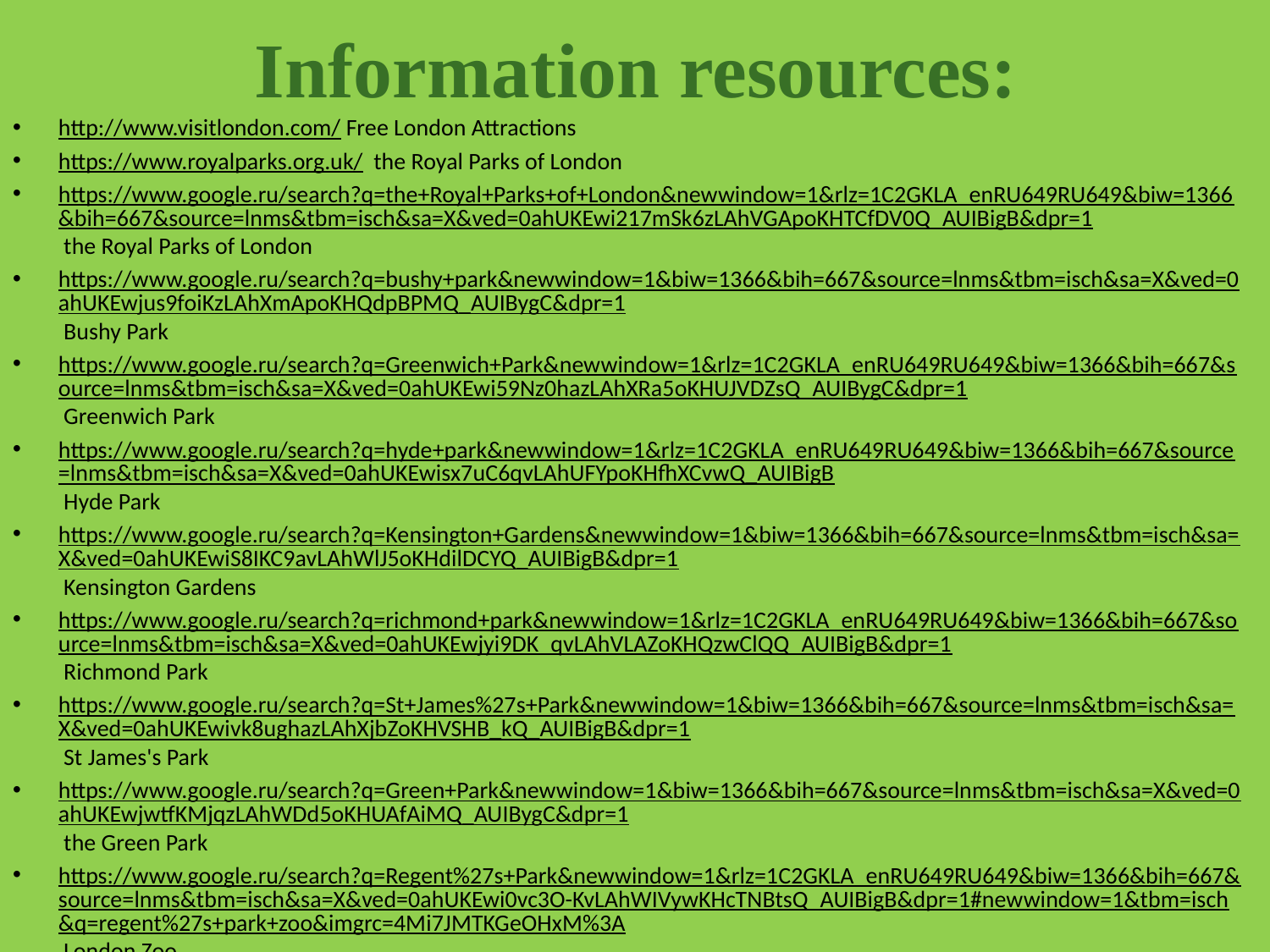

# Information resources:
http://www.visitlondon.com/ Free London Attractions
https://www.royalparks.org.uk/  the Royal Parks of London
https://www.google.ru/search?q=the+Royal+Parks+of+London&newwindow=1&rlz=1C2GKLA_enRU649RU649&biw=1366&bih=667&source=lnms&tbm=isch&sa=X&ved=0ahUKEwi217mSk6zLAhVGApoKHTCfDV0Q_AUIBigB&dpr=1 the Royal Parks of London
https://www.google.ru/search?q=bushy+park&newwindow=1&biw=1366&bih=667&source=lnms&tbm=isch&sa=X&ved=0ahUKEwjus9foiKzLAhXmApoKHQdpBPMQ_AUIBygC&dpr=1 Bushy Park
https://www.google.ru/search?q=Greenwich+Park&newwindow=1&rlz=1C2GKLA_enRU649RU649&biw=1366&bih=667&source=lnms&tbm=isch&sa=X&ved=0ahUKEwi59Nz0hazLAhXRa5oKHUJVDZsQ_AUIBygC&dpr=1 Greenwich Park
https://www.google.ru/search?q=hyde+park&newwindow=1&rlz=1C2GKLA_enRU649RU649&biw=1366&bih=667&source=lnms&tbm=isch&sa=X&ved=0ahUKEwisx7uC6qvLAhUFYpoKHfhXCvwQ_AUIBigB Hyde Park
https://www.google.ru/search?q=Kensington+Gardens&newwindow=1&biw=1366&bih=667&source=lnms&tbm=isch&sa=X&ved=0ahUKEwiS8IKC9avLAhWlJ5oKHdilDCYQ_AUIBigB&dpr=1 Kensington Gardens
https://www.google.ru/search?q=richmond+park&newwindow=1&rlz=1C2GKLA_enRU649RU649&biw=1366&bih=667&source=lnms&tbm=isch&sa=X&ved=0ahUKEwjyi9DK_qvLAhVLAZoKHQzwClQQ_AUIBigB&dpr=1 Richmond Park
https://www.google.ru/search?q=St+James%27s+Park&newwindow=1&biw=1366&bih=667&source=lnms&tbm=isch&sa=X&ved=0ahUKEwivk8ughazLAhXjbZoKHVSHB_kQ_AUIBigB&dpr=1 St James's Park
https://www.google.ru/search?q=Green+Park&newwindow=1&biw=1366&bih=667&source=lnms&tbm=isch&sa=X&ved=0ahUKEwjwtfKMjqzLAhWDd5oKHUAfAiMQ_AUIBygC&dpr=1 the Green Park
https://www.google.ru/search?q=Regent%27s+Park&newwindow=1&rlz=1C2GKLA_enRU649RU649&biw=1366&bih=667&source=lnms&tbm=isch&sa=X&ved=0ahUKEwi0vc3O-KvLAhWIVywKHcTNBtsQ_AUIBigB&dpr=1#newwindow=1&tbm=isch&q=regent%27s+park+zoo&imgrc=4Mi7JMTKGeOHxM%3A London Zoo
https://www.google.ru/search?q=Regent%27s+Park&newwindow=1&rlz=1C2GKLA_enRU649RU649&biw=1366&bih=667&source=lnms&tbm=isch&sa=X&ved=0ahUKEwi0vc3O-KvLAhWIVywKHcTNBtsQ_AUIBigB&dpr=1 the Regent's Park
https://www.google.ru/search?q=%D0%B0%D0%B2%D1%82%D0%BE%D0%B1%D1%83%D1%81+%D0%B0%D0%BD%D0%B3%D0%BB%D0%B8%D0%B9%D1%81%D0%BA%D0%B8%D0%B9&newwindow=1&biw=1366&bih=623&espv=2&source=lnms&tbm=isch&sa=X&ved=0ahUKEwjAsLmDs6zLAhUGMZoKHcDuDmkQ_AUICCgD&dpr=1  The English Bus
http://www.inlondonguide.co.uk/underground-tube-maps.html map